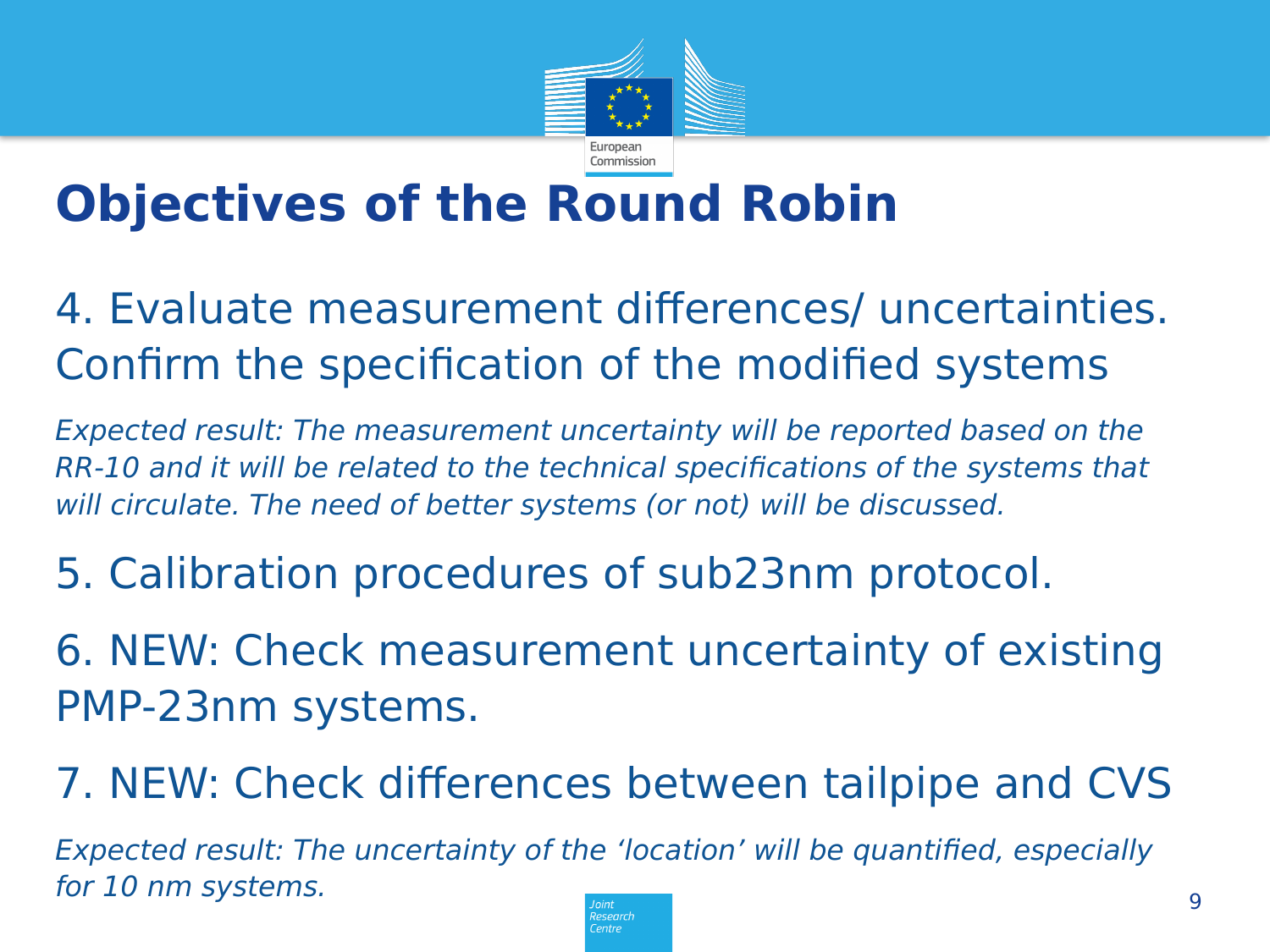

# Objectives of the Round Robin
4. Evaluate measurement differences/ uncertainties. Confirm the specification of the modified systems
Expected result: The measurement uncertainty will be reported based on the RR-10 and it will be related to the technical specifications of the systems that will circulate. The need of better systems (or not) will be discussed.
5. Calibration procedures of sub23nm protocol.
6. NEW: Check measurement uncertainty of existing PMP-23nm systems.
7. NEW: Check differences between tailpipe and CVS
Expected result: The uncertainty of the ‘location’ will be quantified, especially for 10 nm systems.